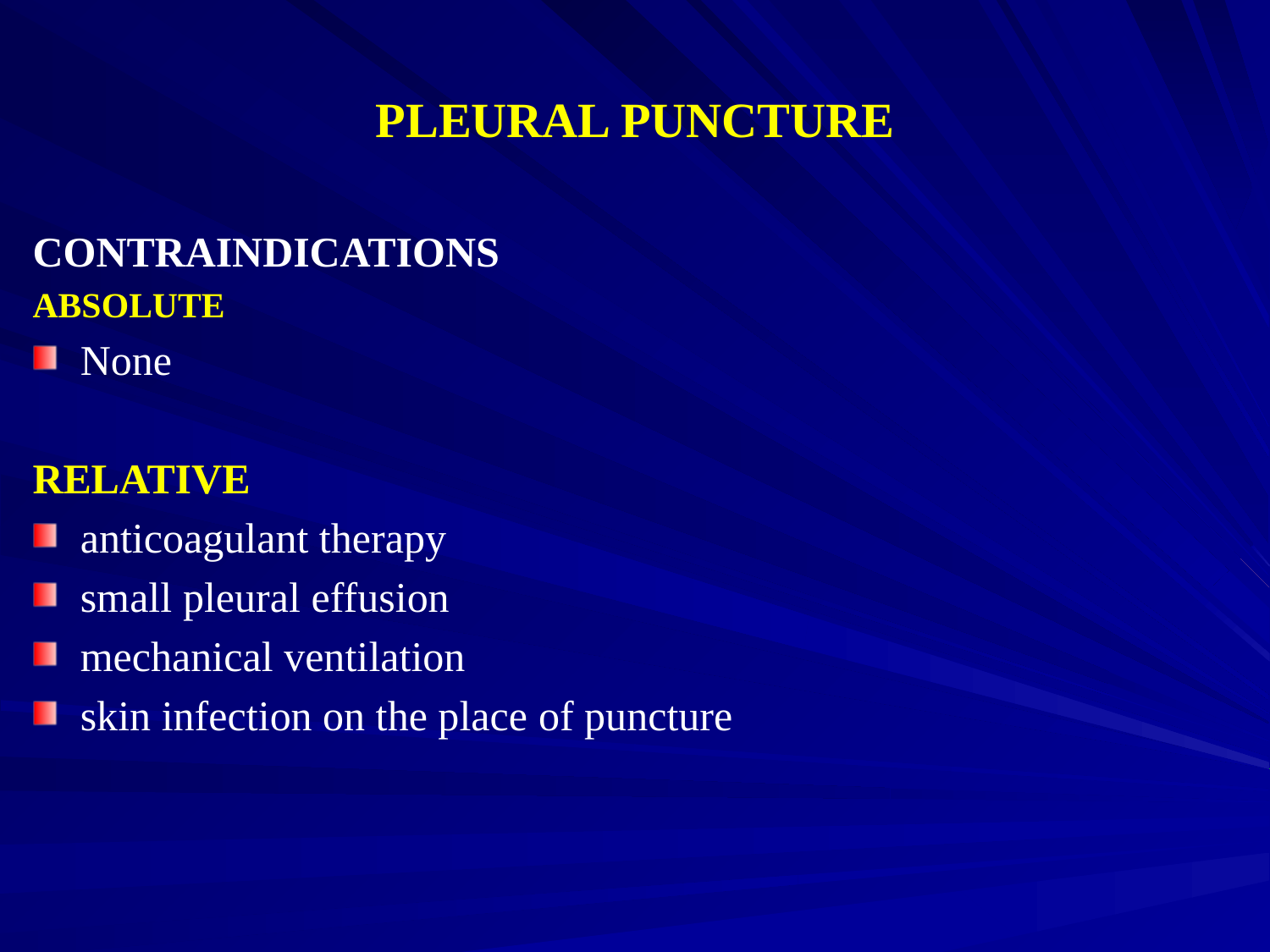

# PLEURAL PUNCTURE
CONTRAINDICATIONS
ABSOLUTE
None

RELATIVE
anticoagulant therapy
small pleural effusion
mechanical ventilation
skin infection on the place of puncture